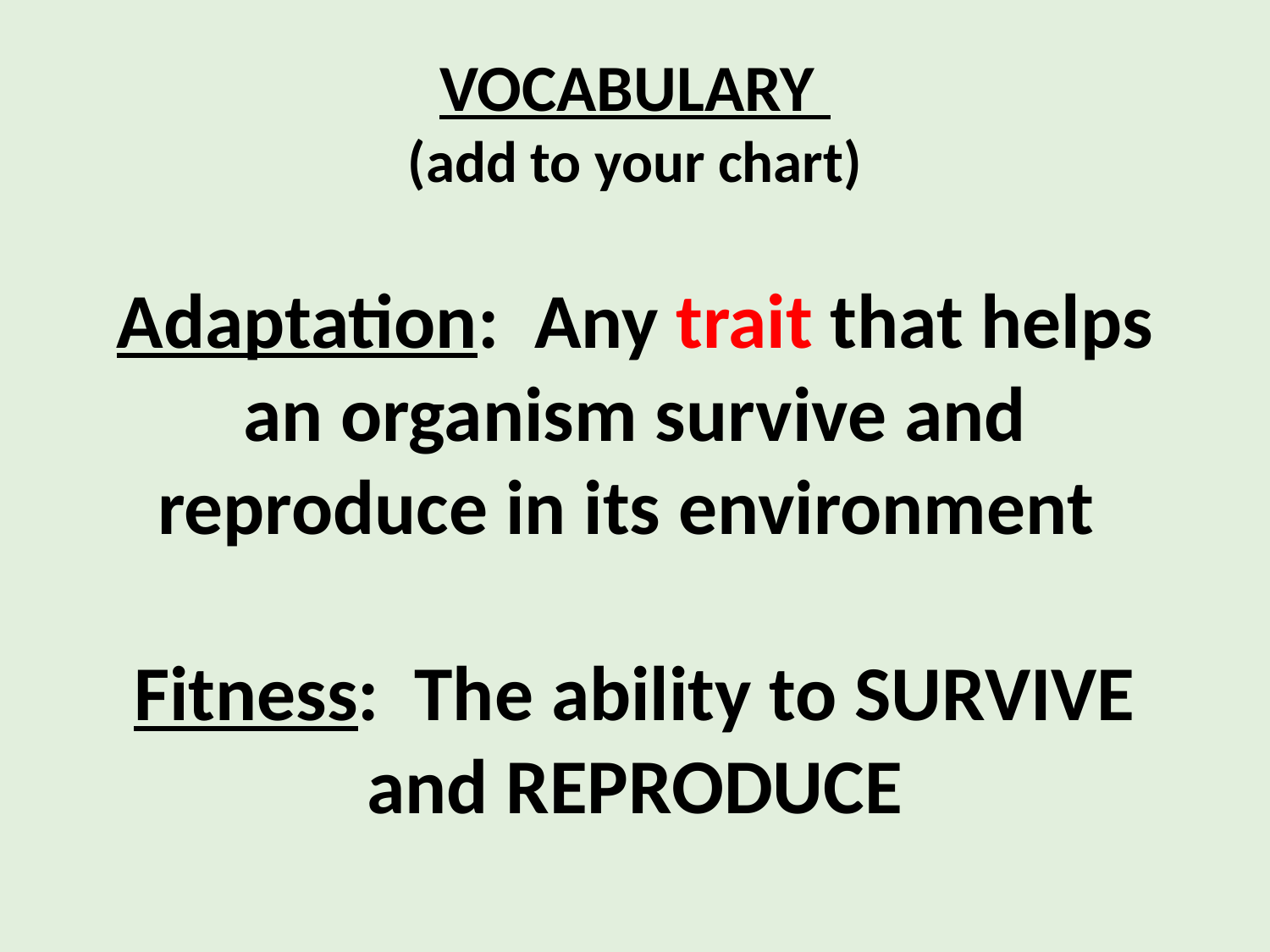

VOCABULARY
(add to your chart)
# Adaptation:  Any trait that helps an organism survive and reproduce in its environment Fitness:  The ability to SURVIVE and REPRODUCE